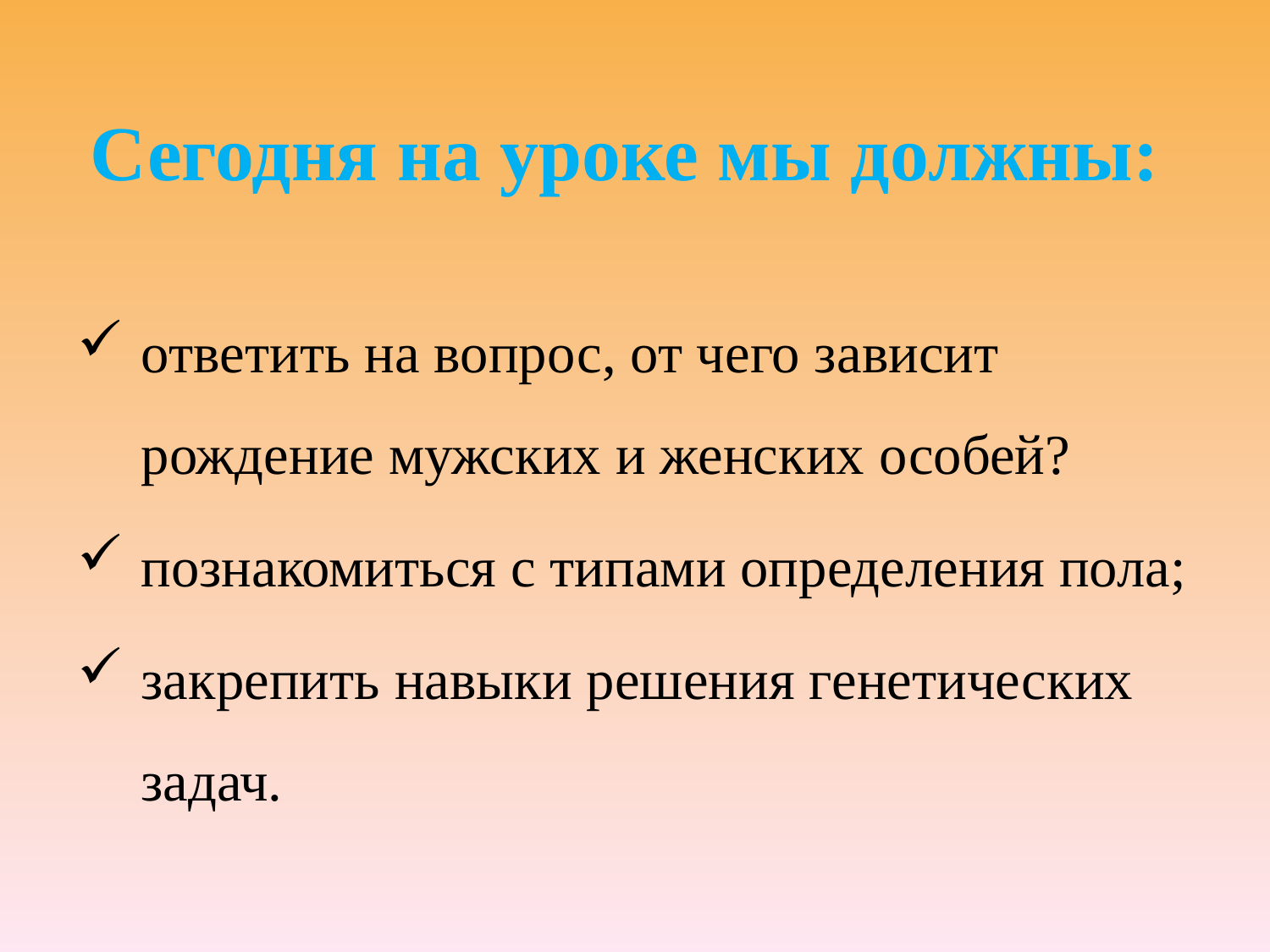

# Сегодня на уроке мы должны:
ответить на вопрос, от чего зависит рождение мужских и женских особей?
познакомиться с типами определения пола;
закрепить навыки решения генетических задач.